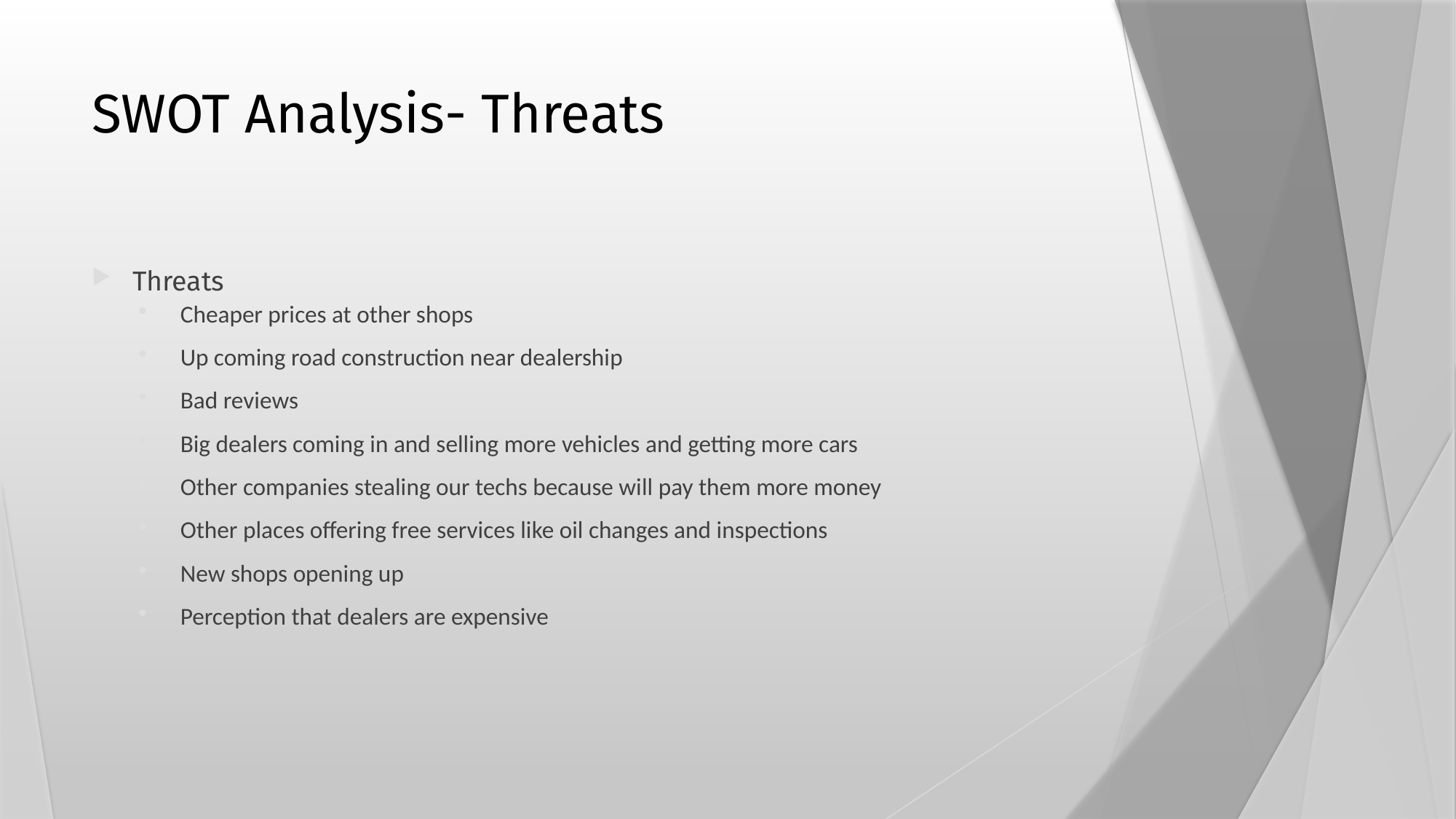

# SWOT Analysis- Threats
Threats
Cheaper prices at other shops
Up coming road construction near dealership
Bad reviews
Big dealers coming in and selling more vehicles and getting more cars
Other companies stealing our techs because will pay them more money
Other places offering free services like oil changes and inspections
New shops opening up
Perception that dealers are expensive